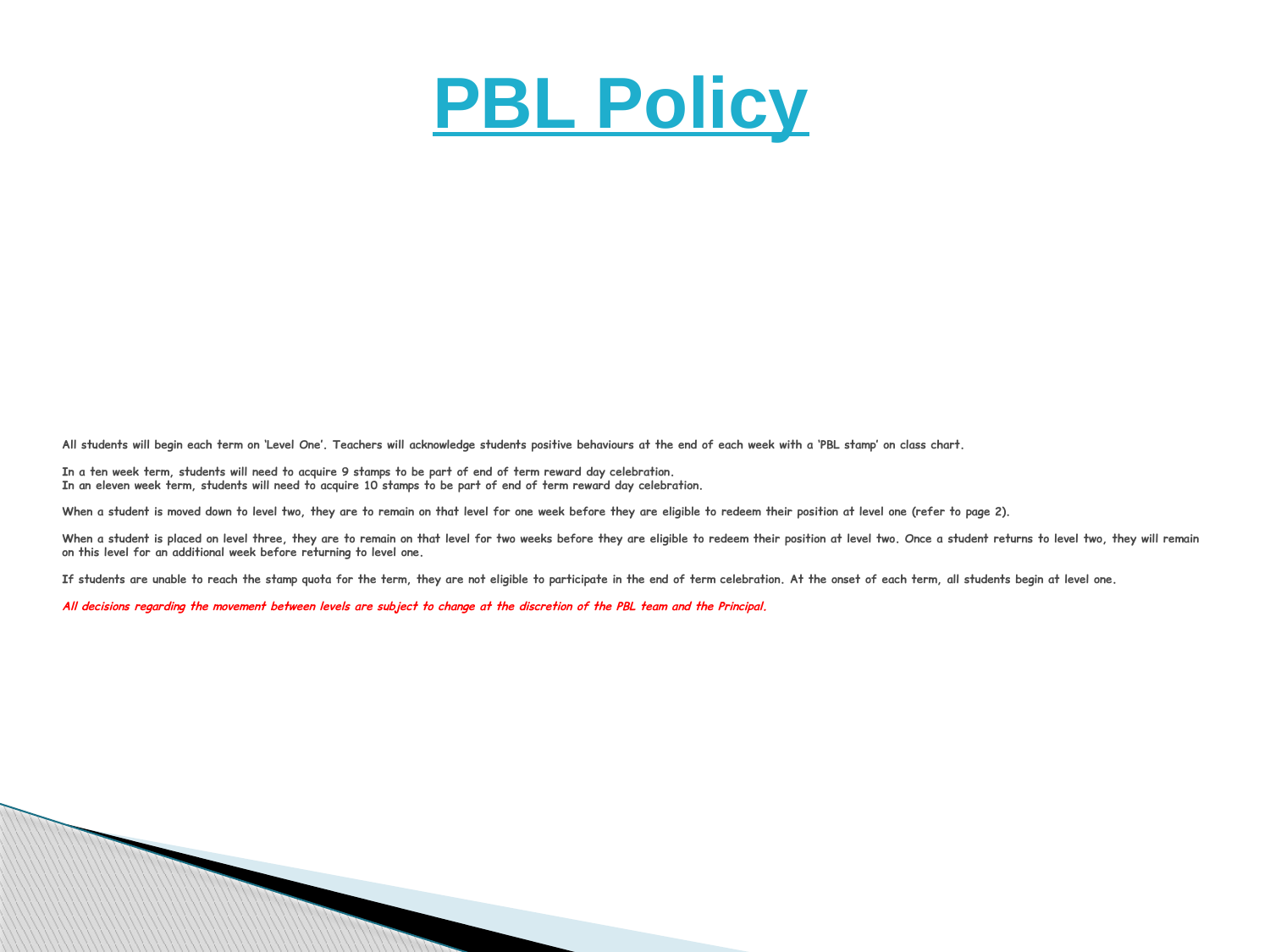

PBL Policy
# All students will begin each term on ‘Level One’. Teachers will acknowledge students positive behaviours at the end of each week with a ‘PBL stamp’ on class chart. In a ten week term, students will need to acquire 9 stamps to be part of end of term reward day celebration. In an eleven week term, students will need to acquire 10 stamps to be part of end of term reward day celebration. When a student is moved down to level two, they are to remain on that level for one week before they are eligible to redeem their position at level one (refer to page 2). When a student is placed on level three, they are to remain on that level for two weeks before they are eligible to redeem their position at level two. Once a student returns to level two, they will remain on this level for an additional week before returning to level one. If students are unable to reach the stamp quota for the term, they are not eligible to participate in the end of term celebration. At the onset of each term, all students begin at level one. All decisions regarding the movement between levels are subject to change at the discretion of the PBL team and the Principal.